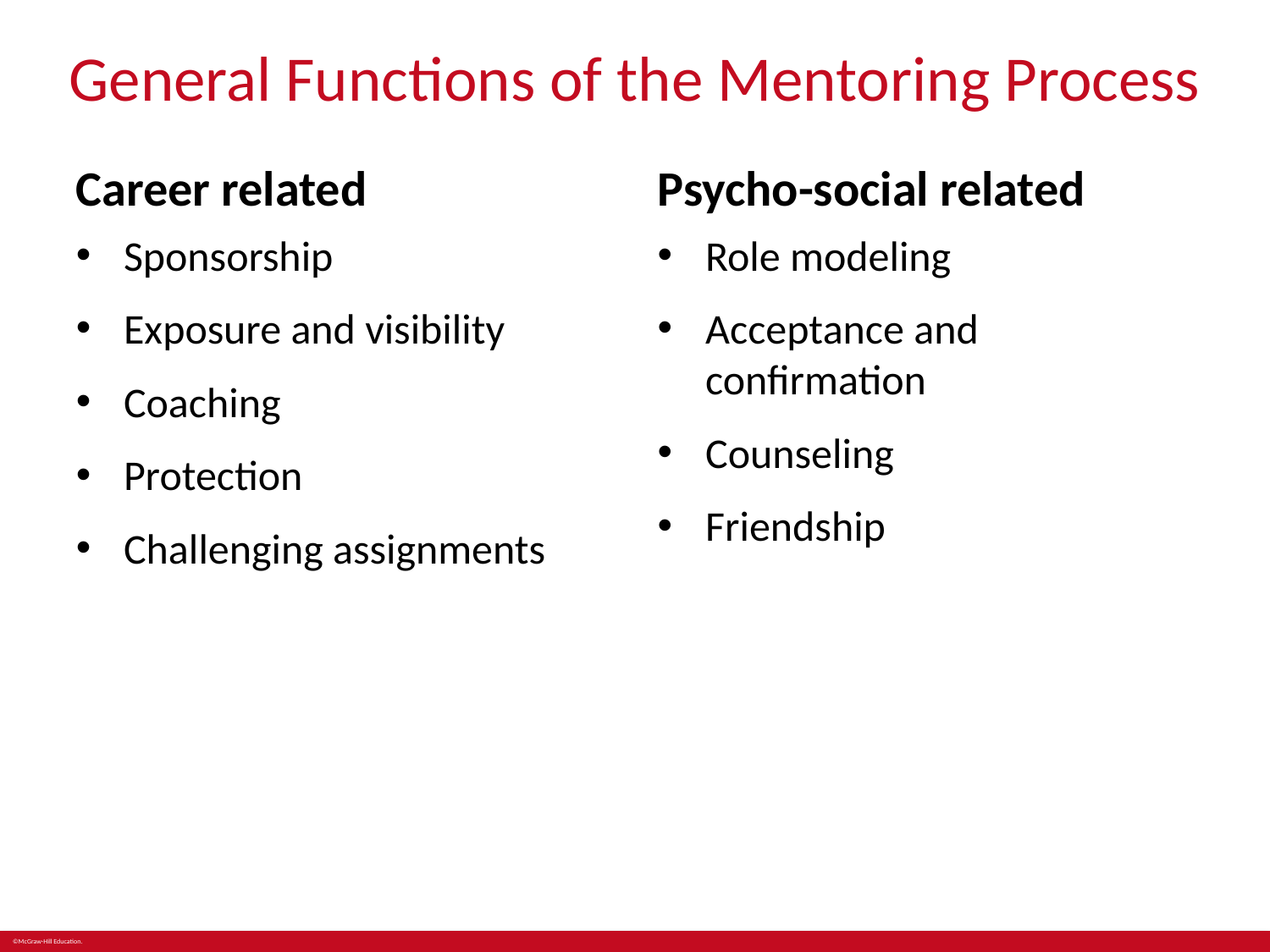

# General Functions of the Mentoring Process
Career related
Psycho-social related
Sponsorship
Exposure and visibility
Coaching
Protection
Challenging assignments
Role modeling
Acceptance and confirmation
Counseling
Friendship